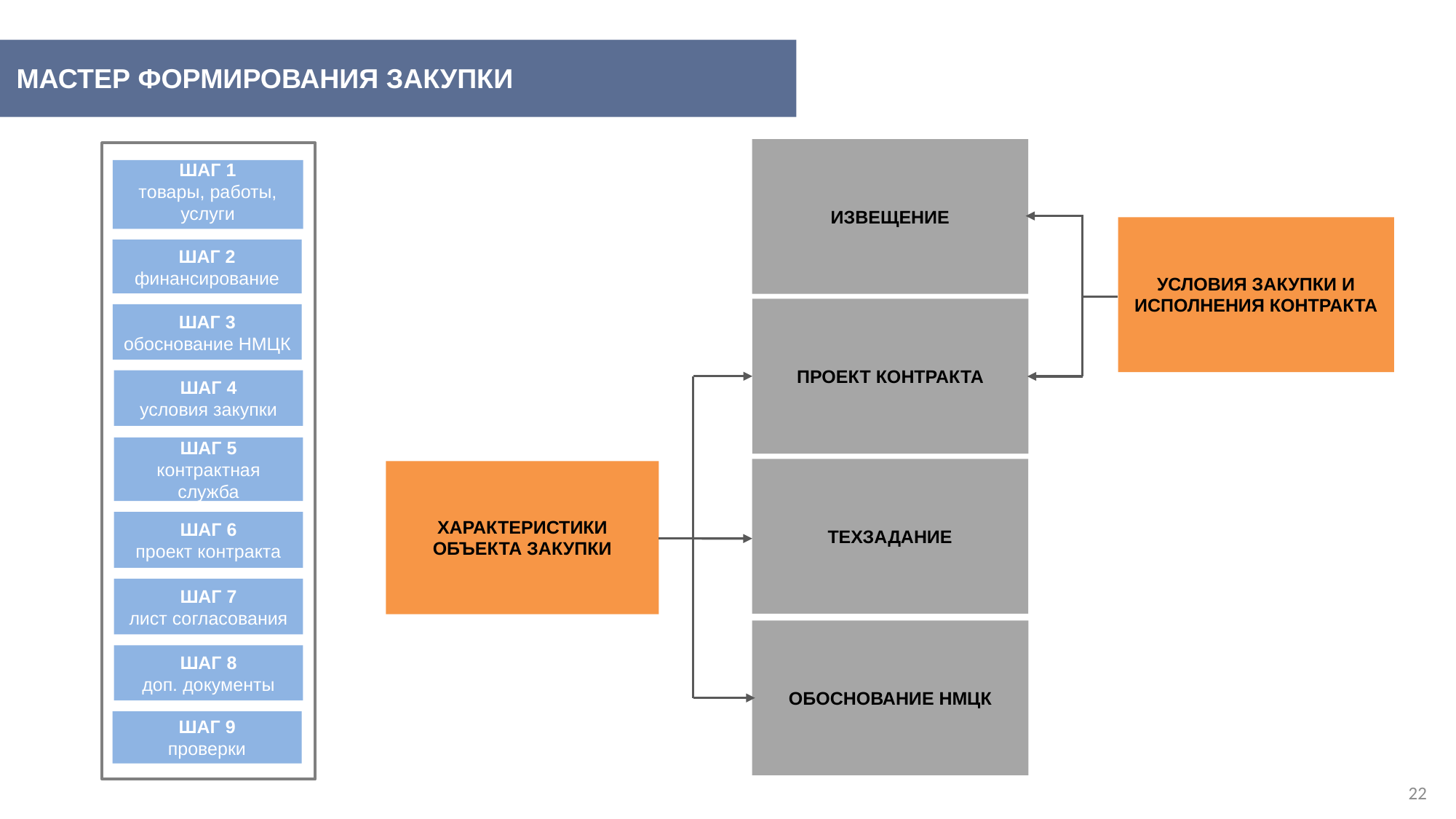

МАСТЕР ФОРМИРОВАНИЯ ЗАКУПКИ

ИЗВЕЩЕНИЕ

УСЛОВИЯ ЗАКУПКИ И ИСПОЛНЕНИЯ КОНТРАКТА

ШАГ 1
товары, работы, услуги

ШАГ 2
финансирование
ПРОЕКТ КОНТРАКТА
ШАГ 3
обоснование НМЦК
ШАГ 4
условия закупки
ХАРАКТЕРИСТИКИ ОБЪЕКТА ЗАКУПКИ
ШАГ 5
контрактная служба
ТЕХЗАДАНИЕ
ШАГ 6
проект контракта
ШАГ 7
лист согласования
ОБОСНОВАНИЕ НМЦК
ШАГ 8
доп. документы
ШАГ 9
проверки
22